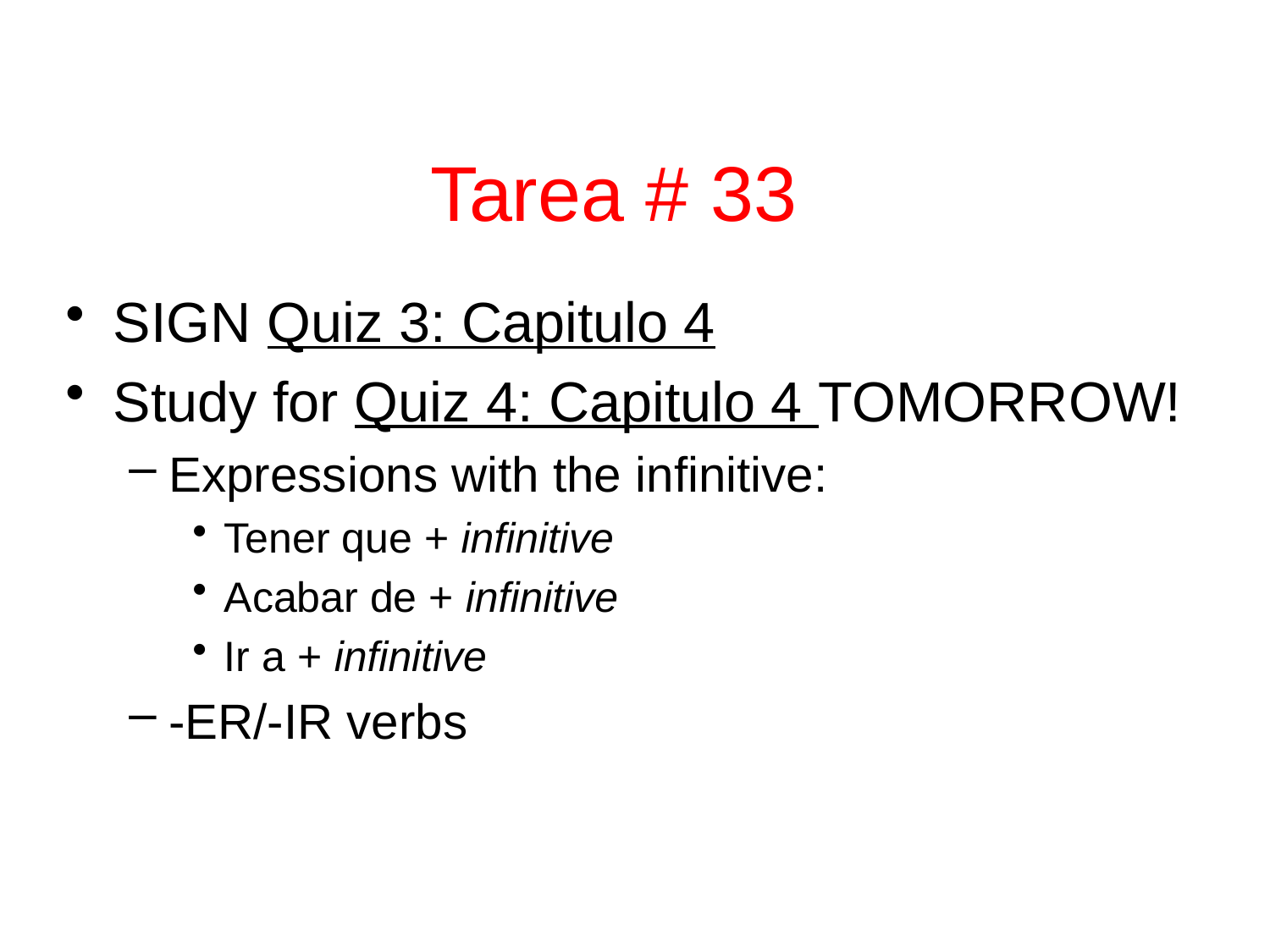

Tarea # 33

SIGN Quiz 3: Capitulo 4
Study for Quiz 4: Capitulo 4 TOMORROW!
Expressions with the infinitive:
Tener que + infinitive
Acabar de + infinitive
Ir a + infinitive
-ER/-IR verbs